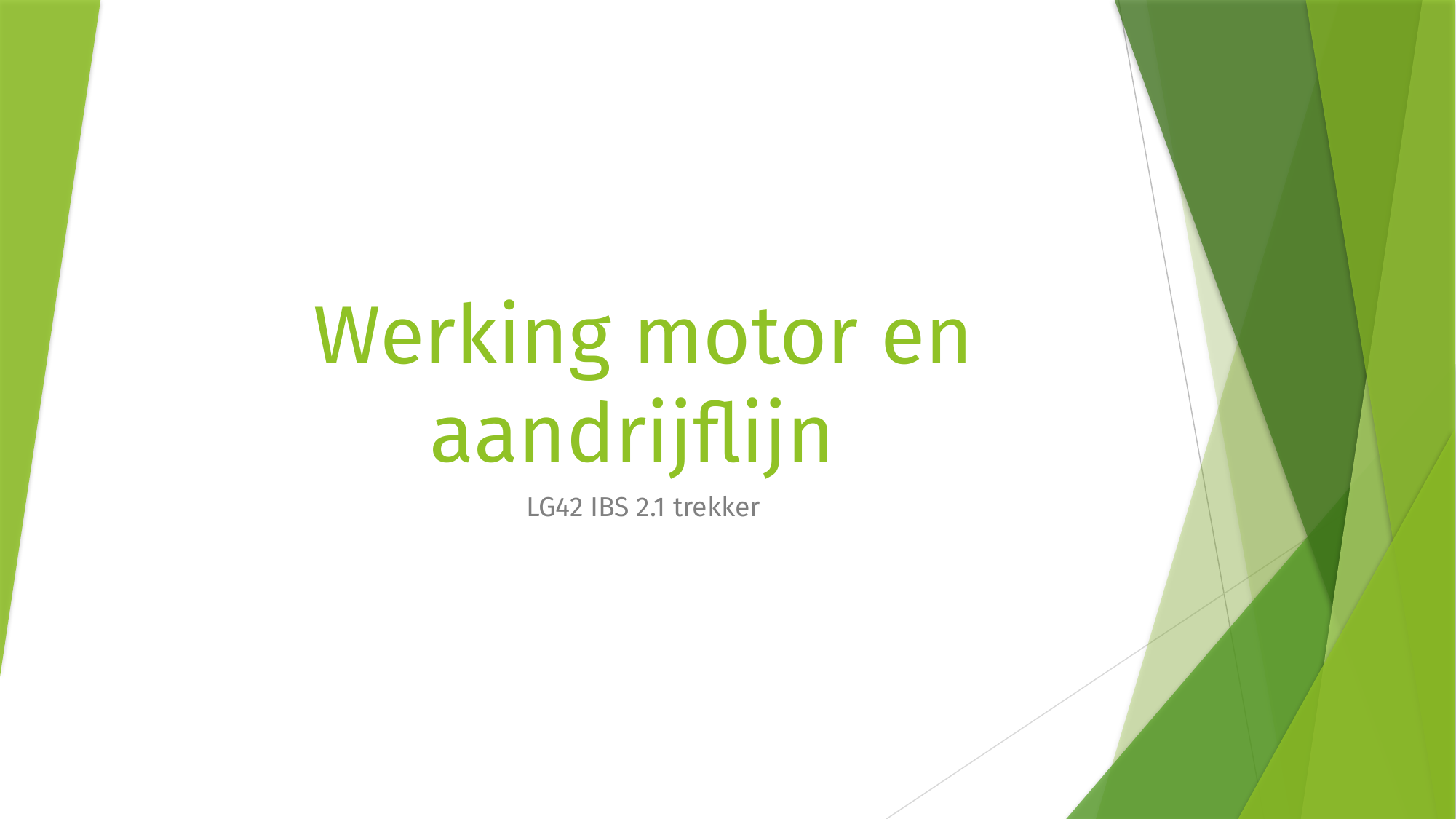

# Werking motor en aandrijflijn
LG42 IBS 2.1 trekker